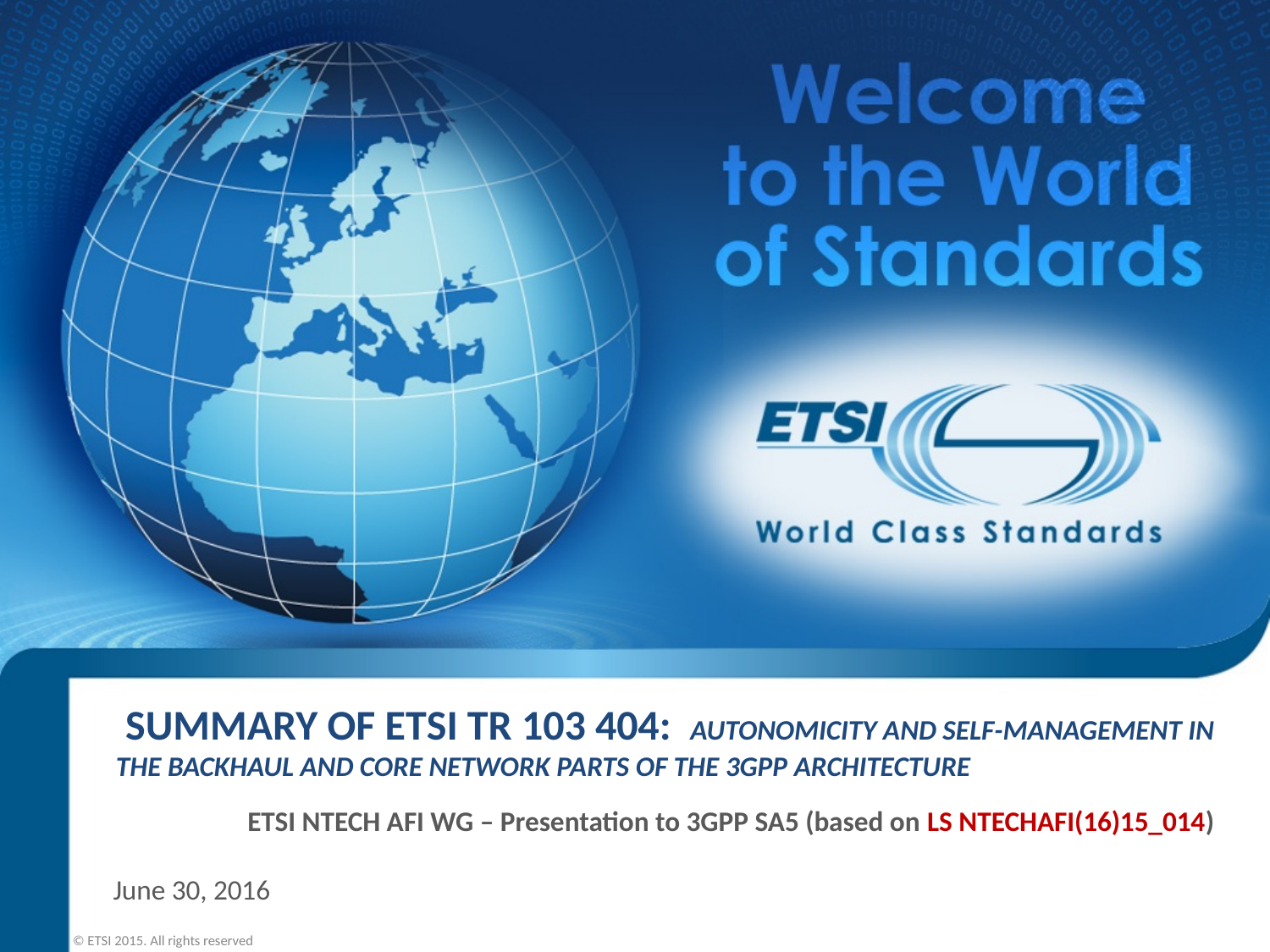

# SUMMARY OF ETSI TR 103 404:  Autonomicity and Self-Management in the Backhaul and Core network parts of the 3GPP Architecture
ETSI NTECH AFI WG – Presentation to 3GPP SA5 (based on LS NTECHAFI(16)15_014)
June 30, 2016
© ETSI 2015. All rights reserved